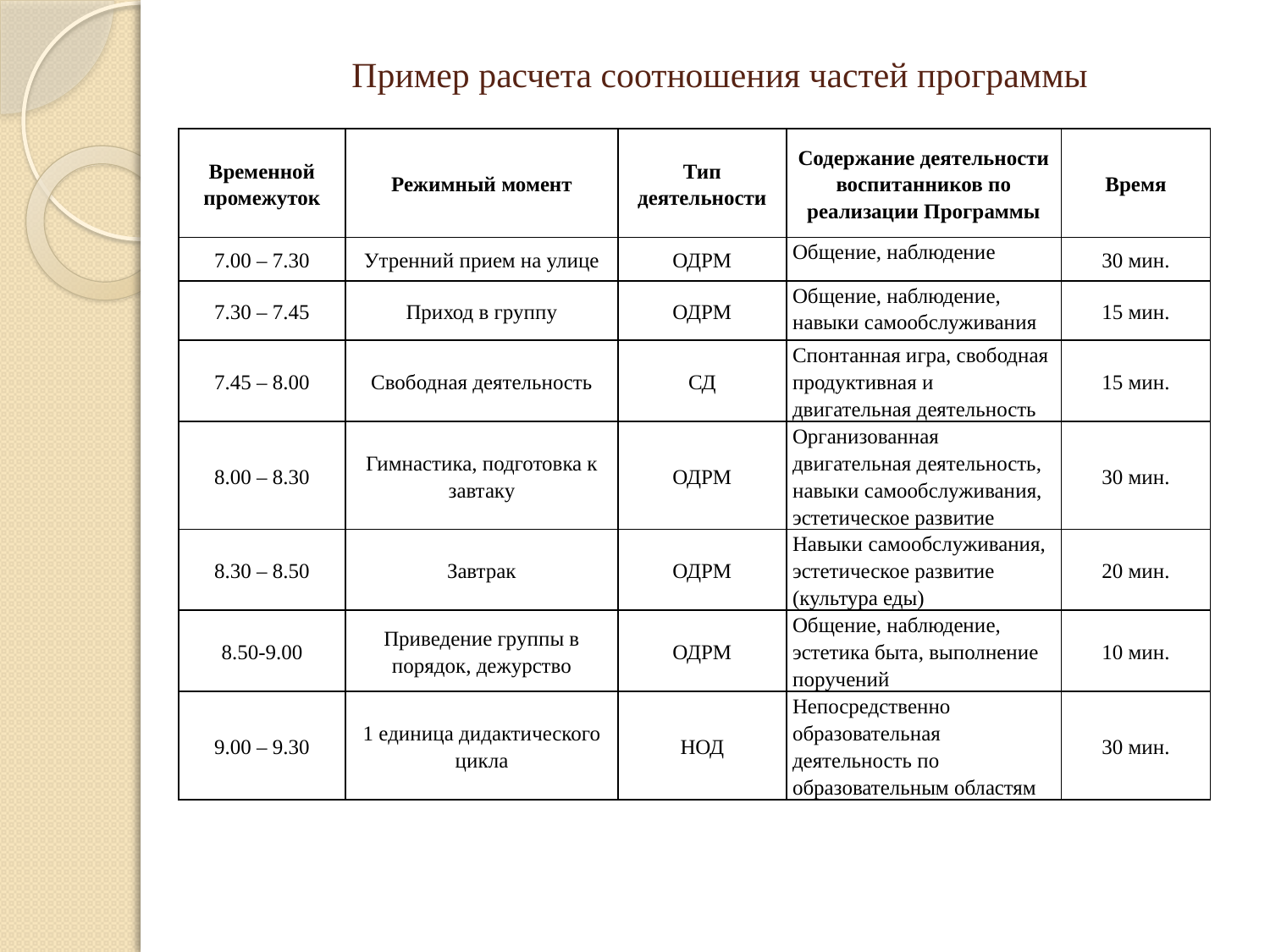

# Пример расчета соотношения частей программы
| Временной промежуток | Режимный момент | Тип деятельности | Содержание деятельности воспитанников по реализации Программы | Время |
| --- | --- | --- | --- | --- |
| 7.00 – 7.30 | Утренний прием на улице | ОДРМ | Общение, наблюдение | 30 мин. |
| 7.30 – 7.45 | Приход в группу | ОДРМ | Общение, наблюдение, навыки самообслуживания | 15 мин. |
| 7.45 – 8.00 | Свободная деятельность | СД | Спонтанная игра, свободная продуктивная и двигательная деятельность | 15 мин. |
| 8.00 – 8.30 | Гимнастика, подготовка к завтаку | ОДРМ | Организованная двигательная деятельность, навыки самообслуживания, эстетическое развитие | 30 мин. |
| 8.30 – 8.50 | Завтрак | ОДРМ | Навыки самообслуживания, эстетическое развитие (культура еды) | 20 мин. |
| 8.50-9.00 | Приведение группы в порядок, дежурство | ОДРМ | Общение, наблюдение, эстетика быта, выполнение поручений | 10 мин. |
| 9.00 – 9.30 | 1 единица дидактического цикла | НОД | Непосредственно образовательная деятельность по образовательным областям | 30 мин. |